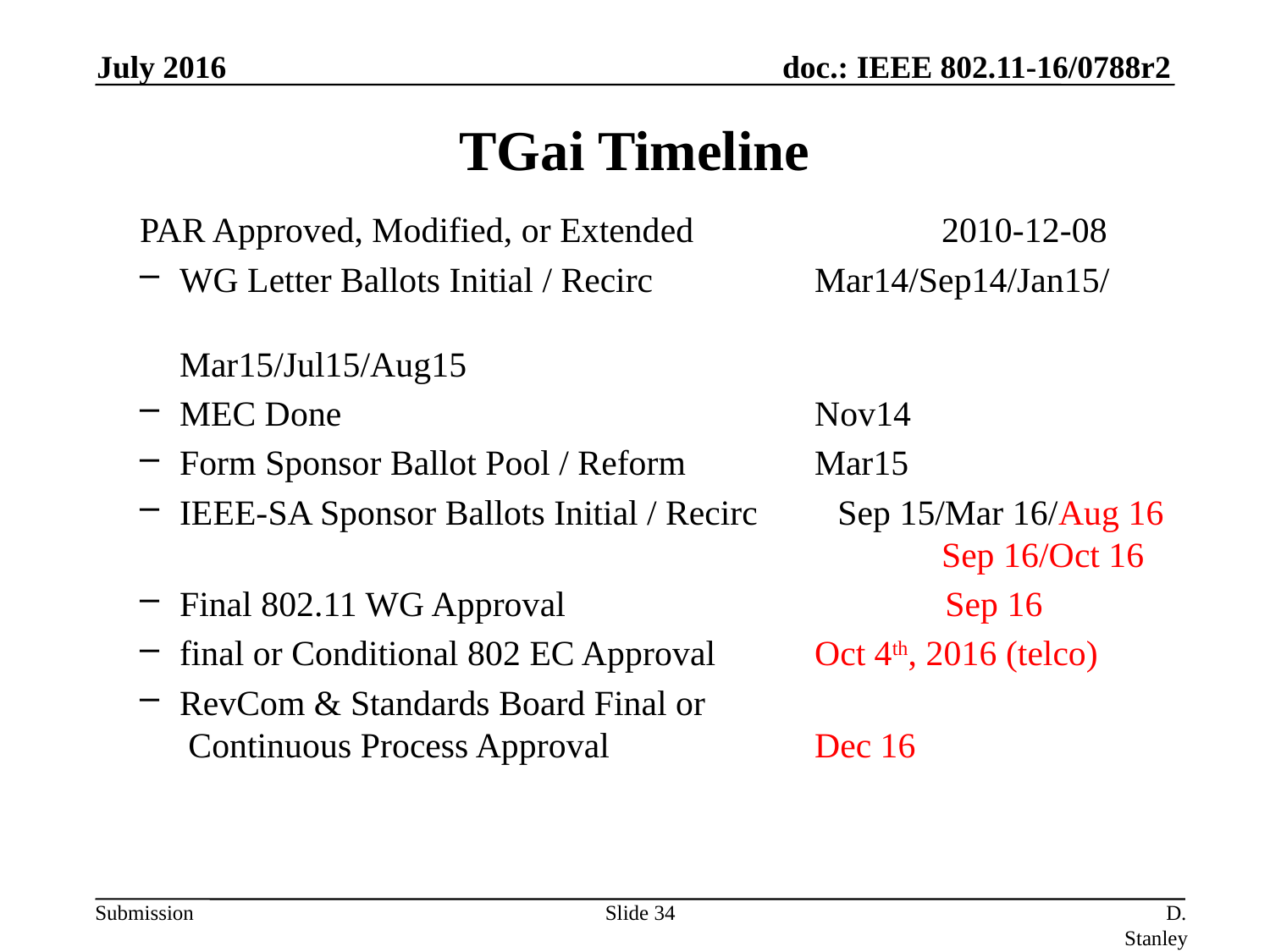

July 2016
# TGai Timeline
PAR Approved, Modified, or Extended 		2010-12-08
WG Letter Ballots Initial / Recirc		Mar14/Sep14/Jan15/
						Mar15/Jul15/Aug15
MEC Done				Nov14
Form Sponsor Ballot Pool / Reform	            	Mar15
IEEE-SA Sponsor Ballots Initial / Recirc         Sep 15/Mar 16/Aug 16
						Sep 16/Oct 16
Final 802.11 WG Approval	                             Sep 16
final or Conditional 802 EC Approval           	Oct 4th, 2016 (telco)
RevCom & Standards Board Final or
 Continuous Process Approval 		Dec 16
Slide 34
D. Stanley, HP Enterprise